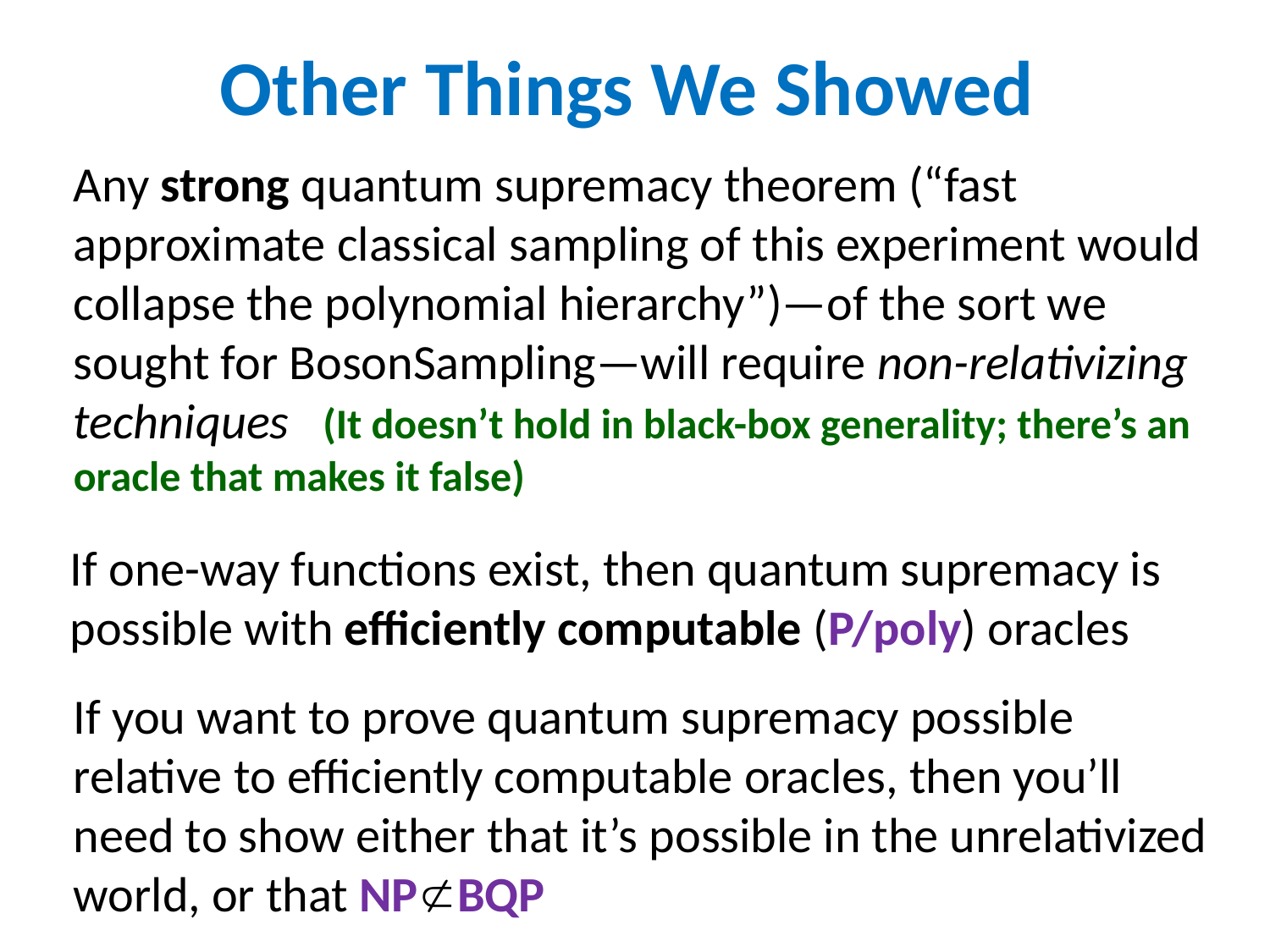

Other Things We Showed
Any strong quantum supremacy theorem (“fast approximate classical sampling of this experiment would collapse the polynomial hierarchy”)—of the sort we sought for BosonSampling—will require non-relativizing techniques   (It doesn’t hold in black-box generality; there’s an oracle that makes it false)
If one-way functions exist, then quantum supremacy is possible with efficiently computable (P/poly) oracles
If you want to prove quantum supremacy possible relative to efficiently computable oracles, then you’ll need to show either that it’s possible in the unrelativized world, or that NP⊄BQP